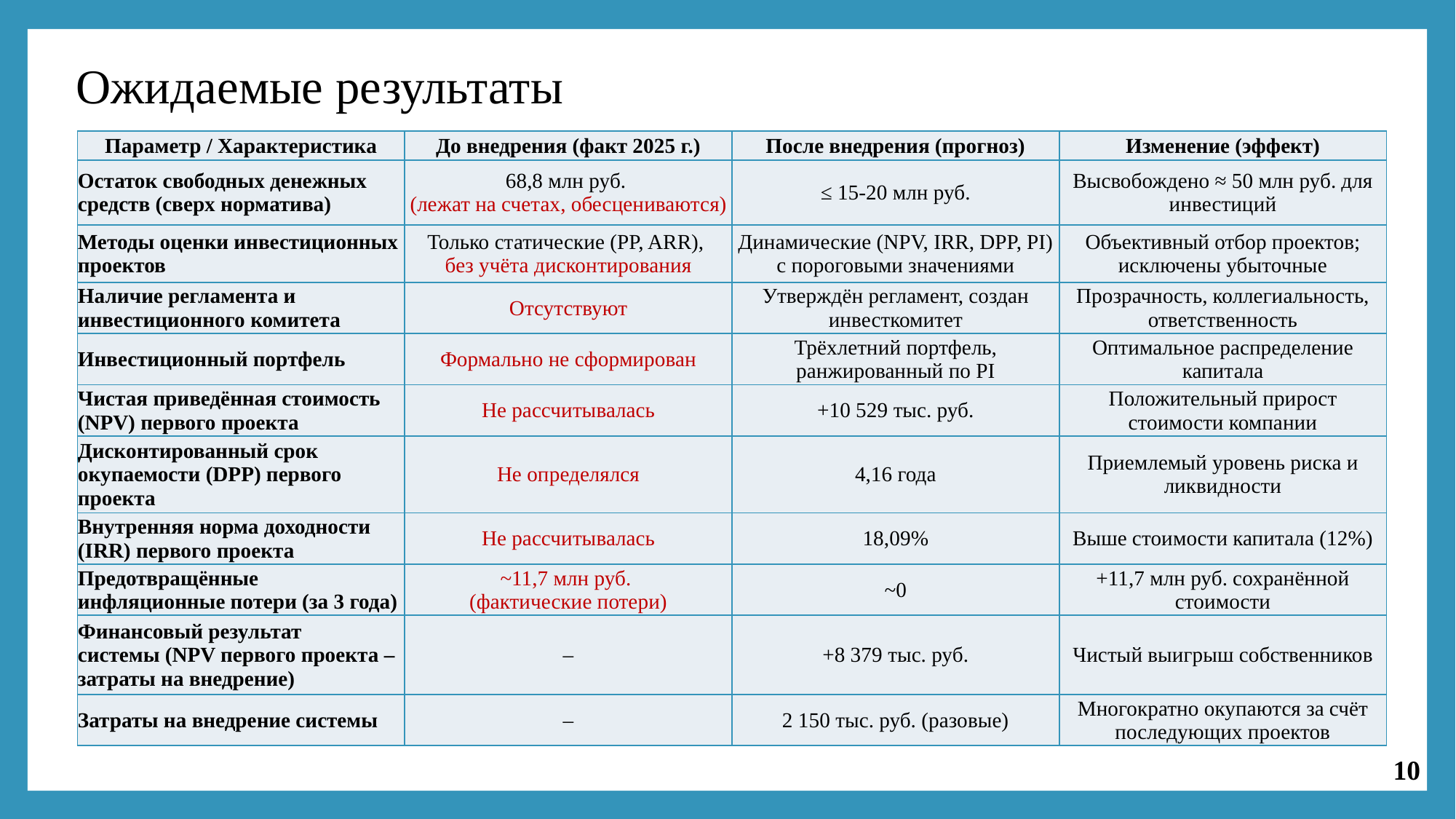

Ожидаемые результаты
| Параметр / Характеристика | До внедрения (факт 2025 г.) | После внедрения (прогноз) | Изменение (эффект) |
| --- | --- | --- | --- |
| Остаток свободных денежных средств (сверх норматива) | 68,8 млн руб. (лежат на счетах, обесцениваются) | ≤ 15-20 млн руб. | Высвобождено ≈ 50 млн руб. для инвестиций |
| Методы оценки инвестиционных проектов | Только статические (PP, ARR), без учёта дисконтирования | Динамические (NPV, IRR, DPP, PI) с пороговыми значениями | Объективный отбор проектов; исключены убыточные |
| Наличие регламента и инвестиционного комитета | Отсутствуют | Утверждён регламент, создан инвесткомитет | Прозрачность, коллегиальность, ответственность |
| Инвестиционный портфель | Формально не сформирован | Трёхлетний портфель, ранжированный по PI | Оптимальное распределение капитала |
| Чистая приведённая стоимость (NPV) первого проекта | Не рассчитывалась | +10 529 тыс. руб. | Положительный прирост стоимости компании |
| Дисконтированный срок окупаемости (DPP) первого проекта | Не определялся | 4,16 года | Приемлемый уровень риска и ликвидности |
| Внутренняя норма доходности (IRR) первого проекта | Не рассчитывалась | 18,09% | Выше стоимости капитала (12%) |
| Предотвращённые инфляционные потери (за 3 года) | ~11,7 млн руб. (фактические потери) | ~0 | +11,7 млн руб. сохранённой стоимости |
| Финансовый результат системы (NPV первого проекта – затраты на внедрение) | – | +8 379 тыс. руб. | Чистый выигрыш собственников |
| Затраты на внедрение системы | – | 2 150 тыс. руб. (разовые) | Многократно окупаются за счёт последующих проектов |
10